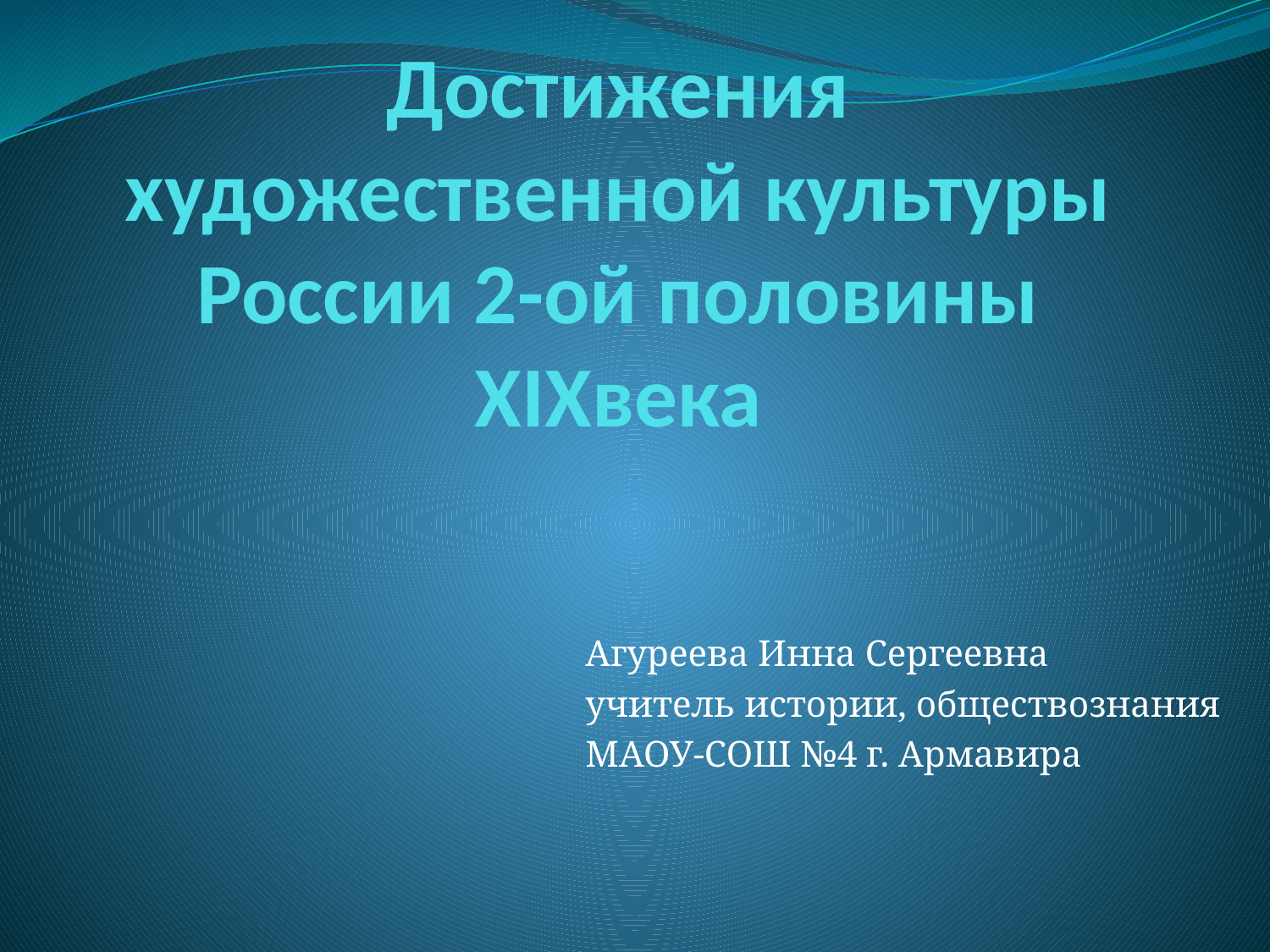

# Достижения художественной культуры России 2-ой половины XIXвека
Агуреева Инна Сергеевна
учитель истории, обществознания
МАОУ-СОШ №4 г. Армавира